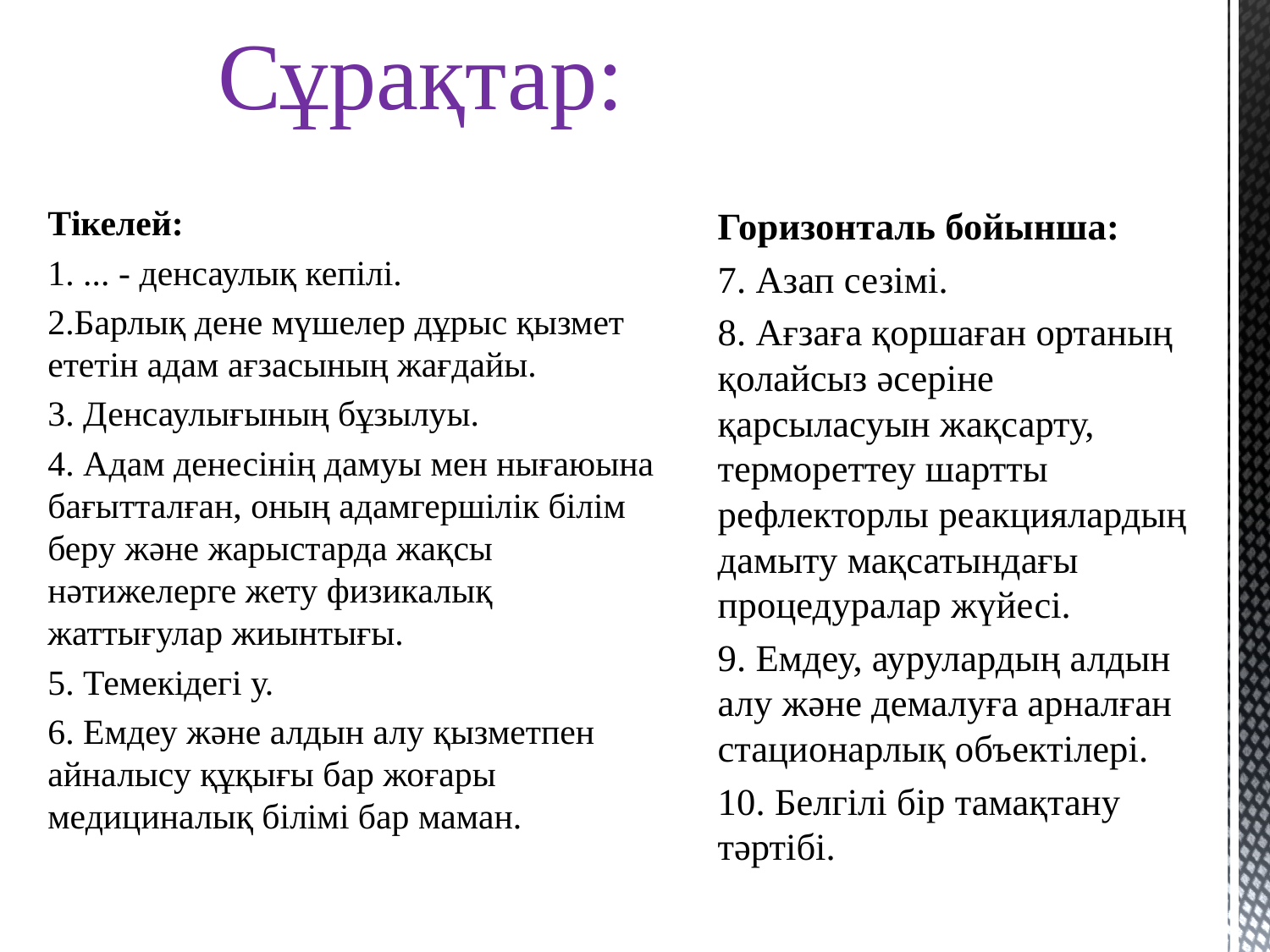

# Сұрақтар:
Тікелей:
1. ... - денсаулық кепілі.
2.Барлық дене мүшелер дұрыс қызмет ететін адам ағзасының жағдайы.
3. Денсаулығының бұзылуы.
4. Адам денесінің дамуы мен нығаюына бағытталған, оның адамгершілік білім беру және жарыстарда жақсы нәтижелерге жету физикалық жаттығулар жиынтығы.
5. Темекідегі у.
6. Емдеу және алдын алу қызметпен айналысу құқығы бар жоғары медициналық білімі бар маман.

Горизонталь бойынша:
7. Азап сезімі.
8. Ағзаға қоршаған ортаның қолайсыз әсеріне қарсыласуын жақсарту, термореттеу шартты рефлекторлы реакциялардың дамыту мақсатындағы процедуралар жүйесі.
9. Емдеу, аурулардың алдын алу және демалуға арналған стационарлық объектілері.
10. Белгілі бір тамақтану тәртібі.